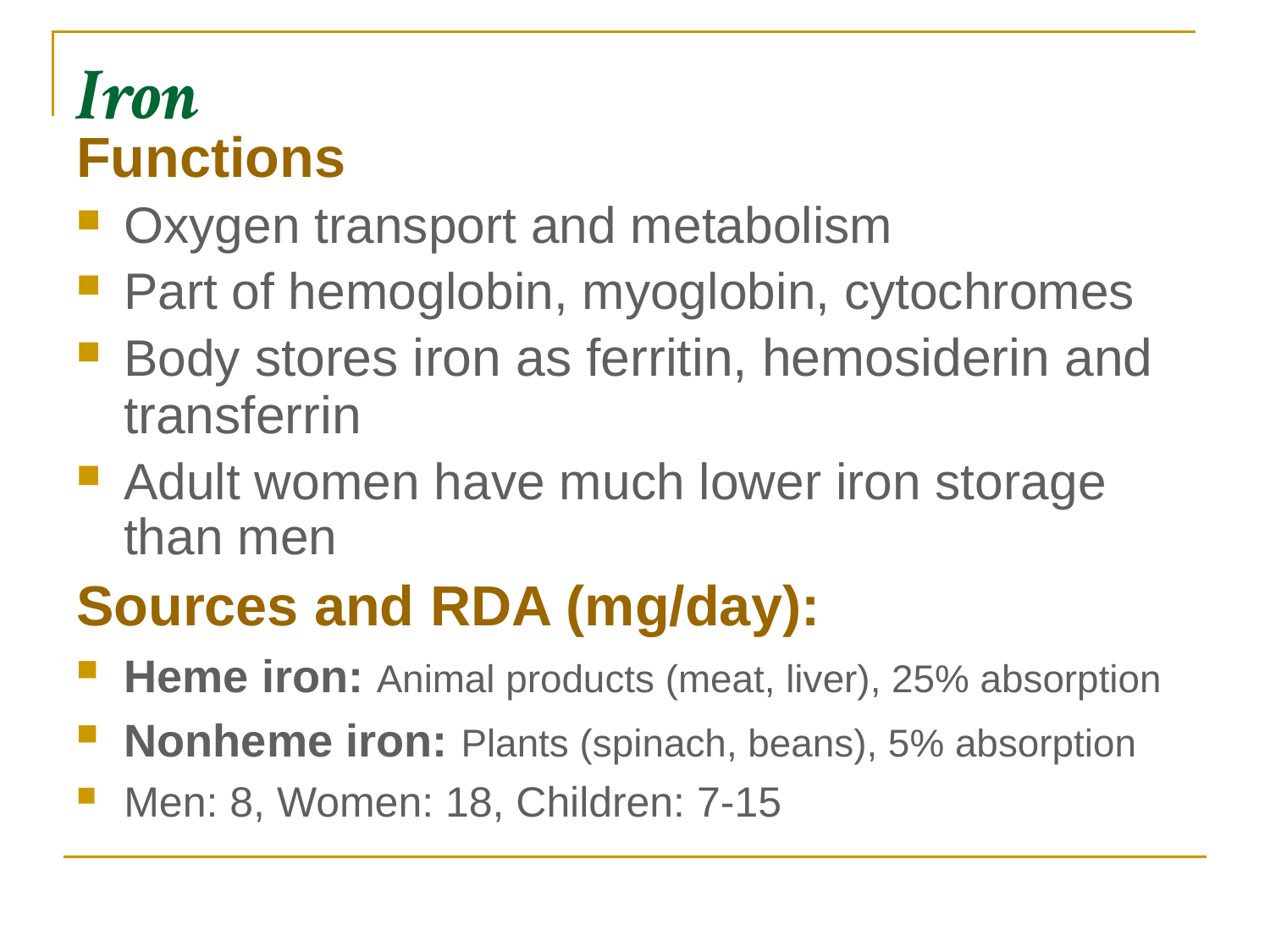

# Iron
Functions
Oxygen transport and metabolism
Part of hemoglobin, myoglobin, cytochromes
Body stores iron as ferritin, hemosiderin and transferrin
Adult women have much lower iron storage than men
Sources and RDA (mg/day):
Heme iron: Animal products (meat, liver), 25% absorption
Nonheme iron: Plants (spinach, beans), 5% absorption
Men: 8, Women: 18, Children: 7-15